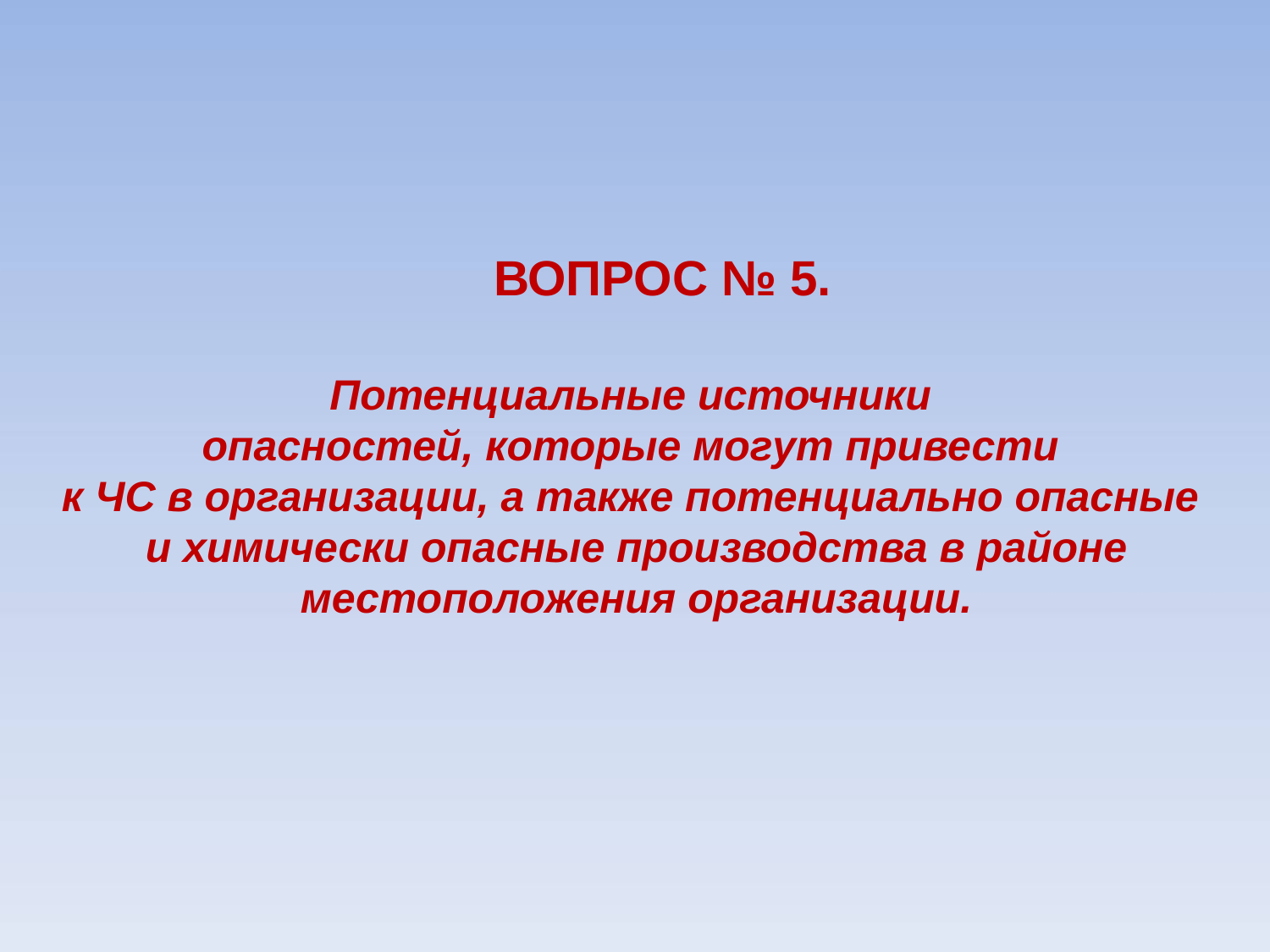

ВОПРОС № 5.

Потенциальные источники
опасностей, которые могут привести
к ЧС в организации, а также потенциально опасные
и химически опасные производства в районе местоположения организации.